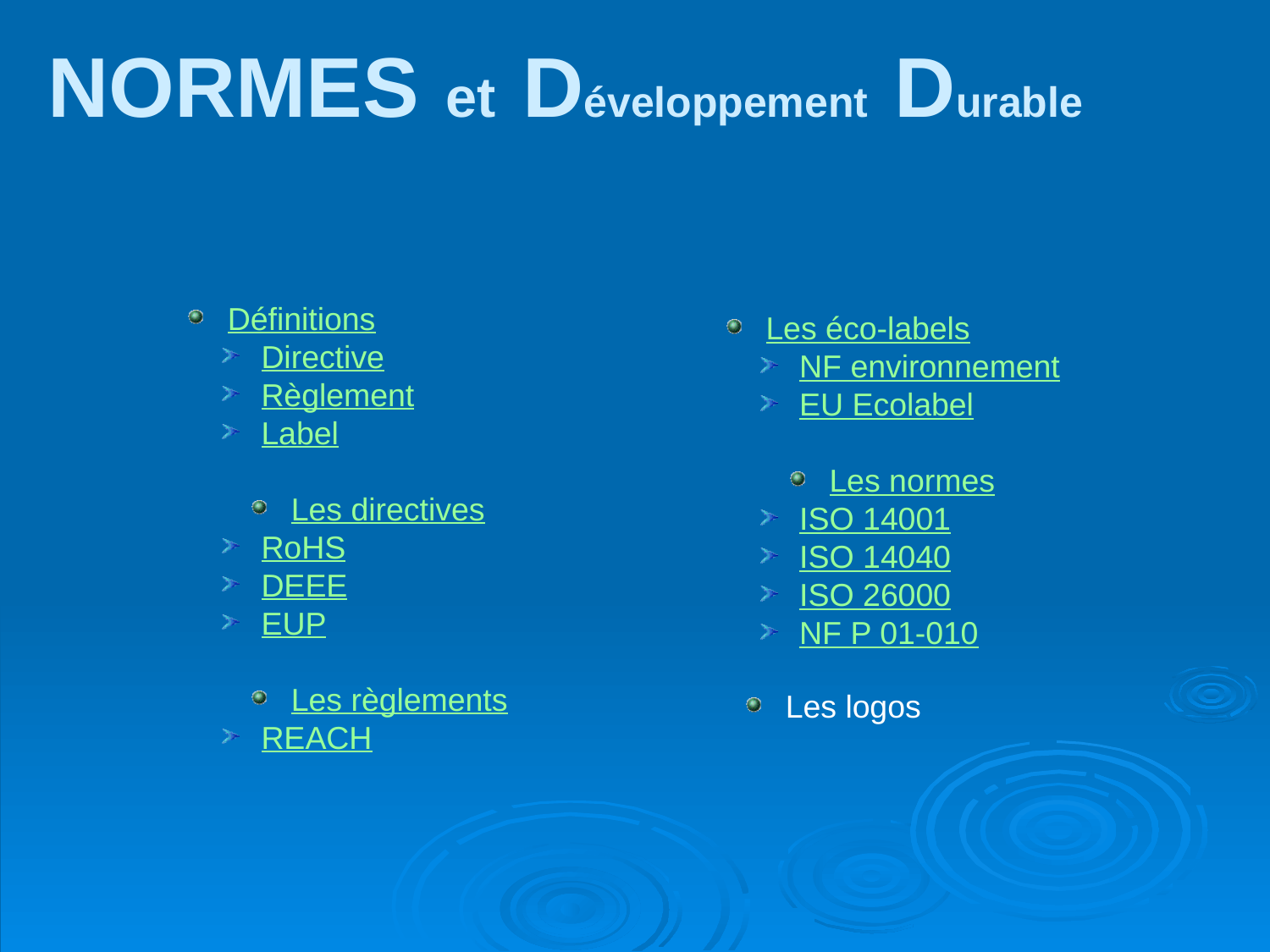

NORMES et Développement Durable
 Définitions
 Directive
 Règlement
 Label

 Les directives
 RoHS
 DEEE
 EUP

 Les règlements
 REACH

 Les éco-labels
 NF environnement
 EU Ecolabel

 Les normes
 ISO 14001
 ISO 14040
 ISO 26000
 NF P 01-010

 Les logos